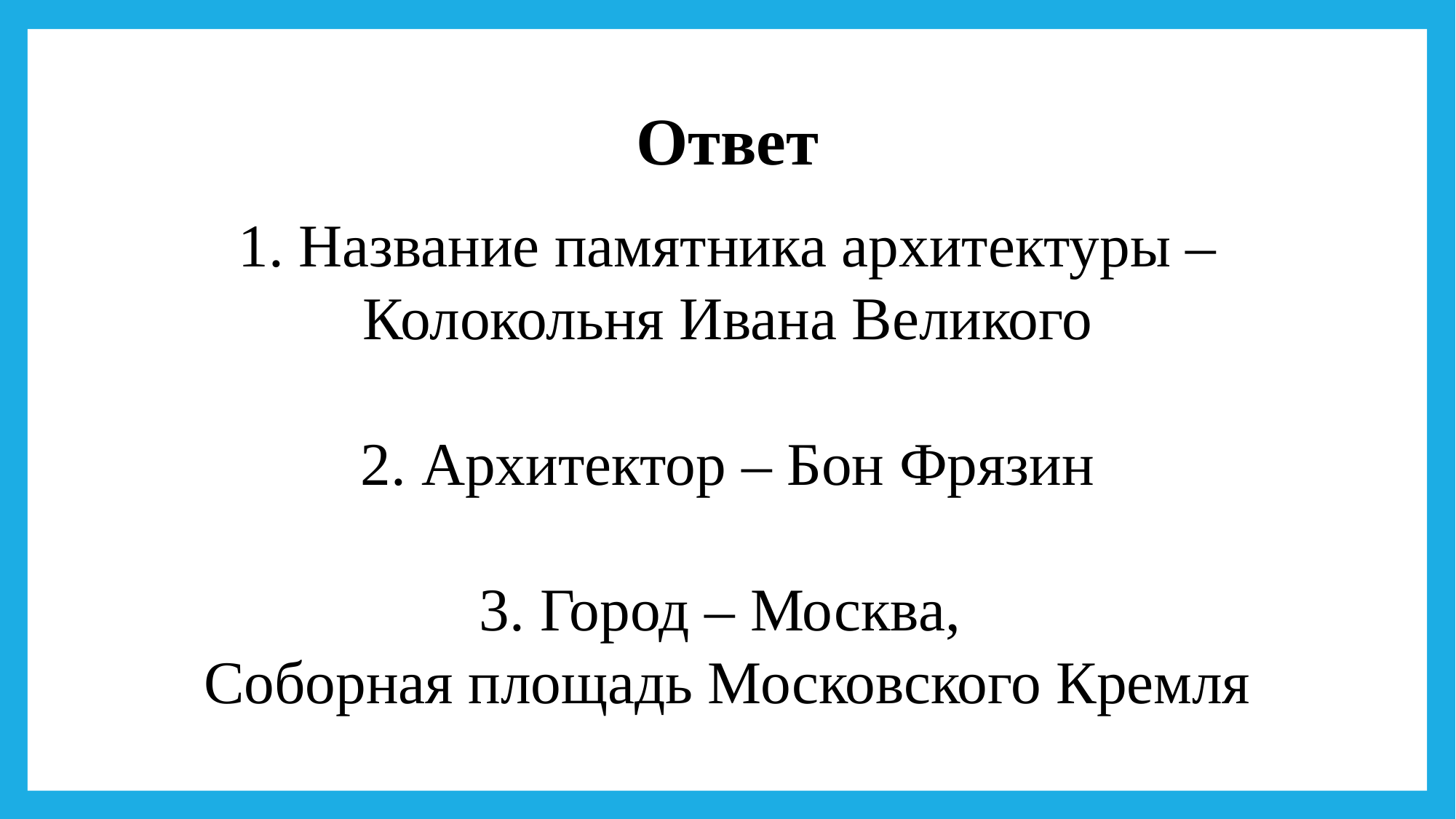

Ответ
1. Название памятника архитектуры – Колокольня Ивана Великого

2. Архитектор – Бон Фрязин

3. Город – Москва,
Соборная площадь Московского Кремля